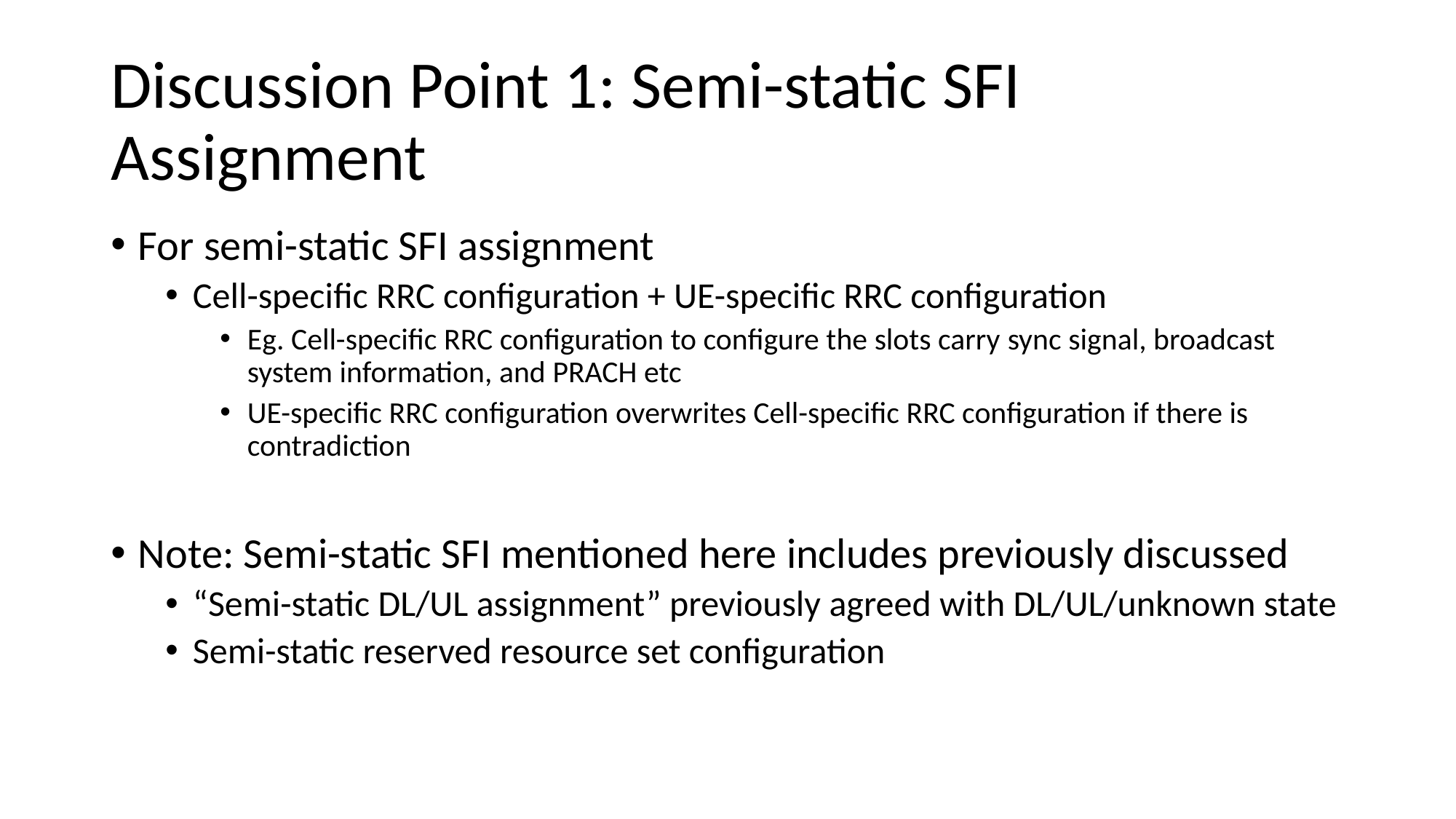

# Discussion Point 1: Semi-static SFI Assignment
For semi-static SFI assignment
Cell-specific RRC configuration + UE-specific RRC configuration
Eg. Cell-specific RRC configuration to configure the slots carry sync signal, broadcast system information, and PRACH etc
UE-specific RRC configuration overwrites Cell-specific RRC configuration if there is contradiction

Note: Semi-static SFI mentioned here includes previously discussed
“Semi-static DL/UL assignment” previously agreed with DL/UL/unknown state
Semi-static reserved resource set configuration